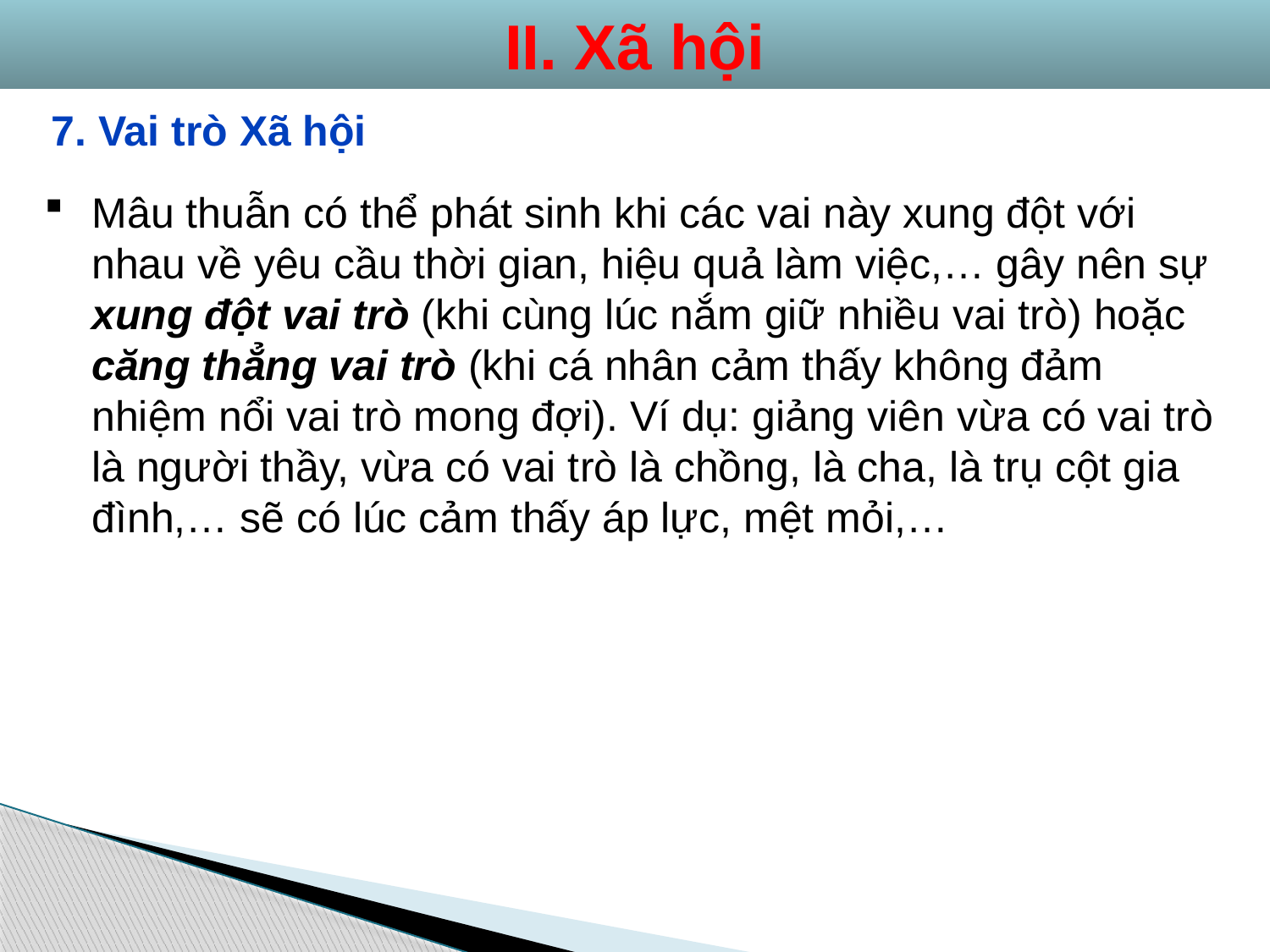

II. Xã hội
7. Vai trò Xã hội
Mâu thuẫn có thể phát sinh khi các vai này xung đột với nhau về yêu cầu thời gian, hiệu quả làm việc,… gây nên sự xung đột vai trò (khi cùng lúc nắm giữ nhiều vai trò) hoặc căng thẳng vai trò (khi cá nhân cảm thấy không đảm nhiệm nổi vai trò mong đợi). Ví dụ: giảng viên vừa có vai trò là người thầy, vừa có vai trò là chồng, là cha, là trụ cột gia đình,… sẽ có lúc cảm thấy áp lực, mệt mỏi,…